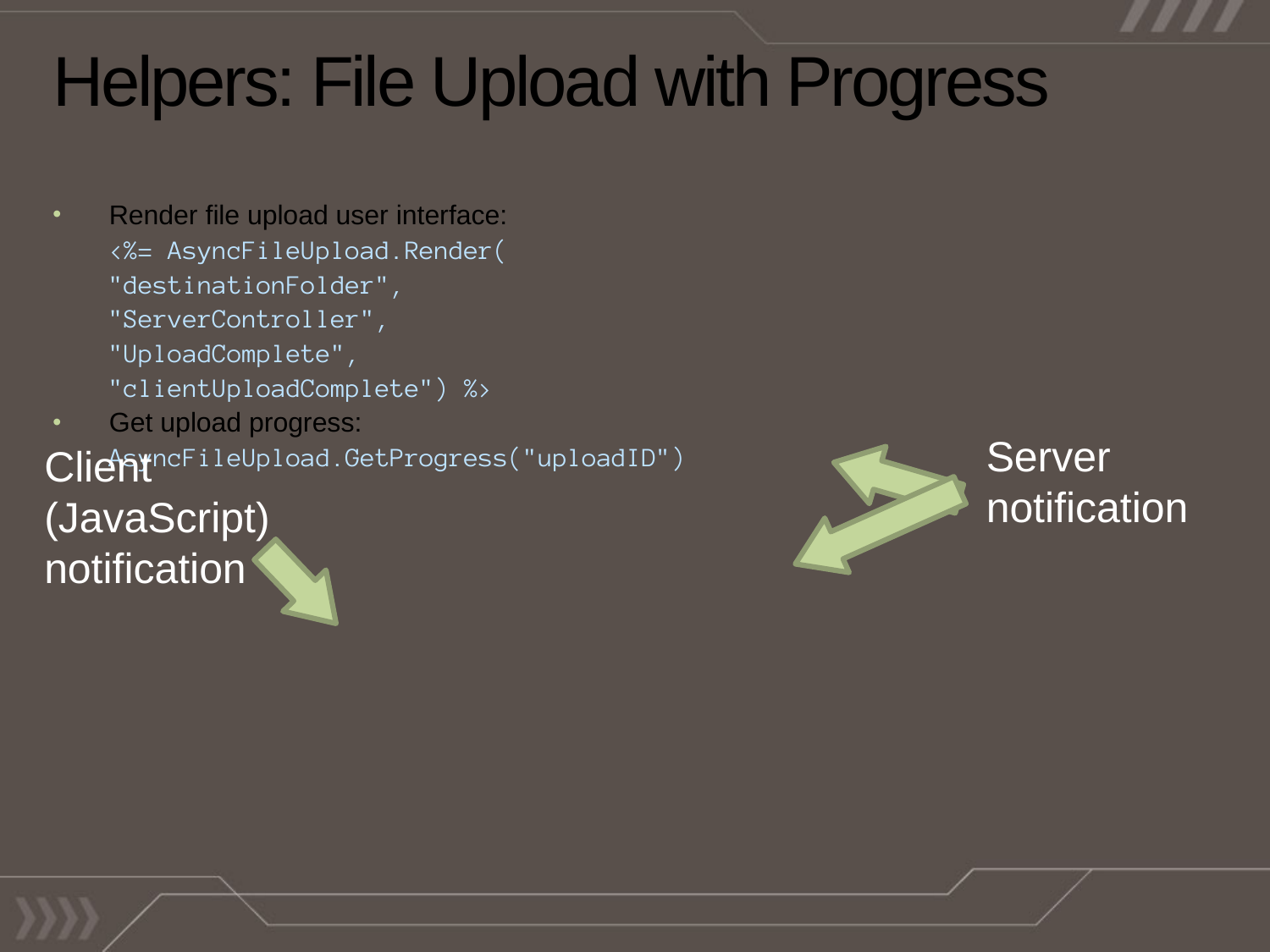

# Helpers: File Upload with Progress
Render file upload user interface:
	<%= AsyncFileUpload.Render(
			"destinationFolder",
			"ServerController",
			"UploadComplete",
			"clientUploadComplete") %>
Get upload progress:
	AsyncFileUpload.GetProgress("uploadID")

Server notification
Client
(JavaScript)
notification